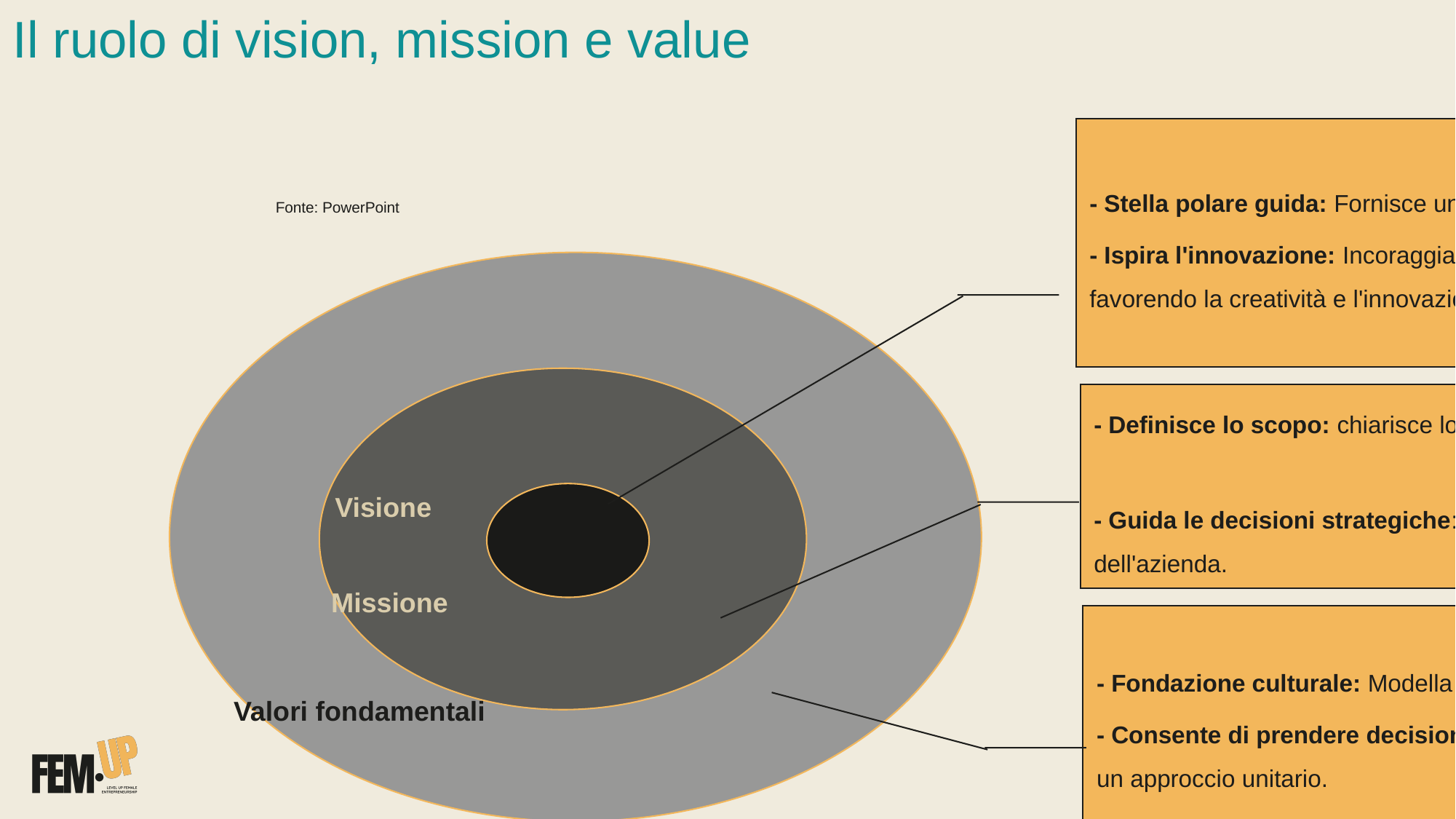

# Il ruolo di vision, mission e value
- Stella polare guida: Fornisce una direzione chiara e aspirazioni a lungo termine.
- Ispira l'innovazione: Incoraggia i dipendenti ad allinearsi con gli obiettivi futuri dell'azienda, favorendo la creatività e l'innovazione.
- Definisce lo scopo: chiarisce lo scopo principale dell'azienda e la sua proposta di valore unica.
- Guida le decisioni strategiche: Assicura che tutte le attività siano in linea con lo scopo e gli obiettivi dell'azienda.
- Fondazione culturale: Modella i comportamenti, le norme e la cultura aziendale.
- Consente di prendere decisioni: Funge da bussola per i dipendenti, guidando le azioni e favorendo un approccio unitario.
Visione
Missione
Valori fondamentali
Fonte: PowerPoint